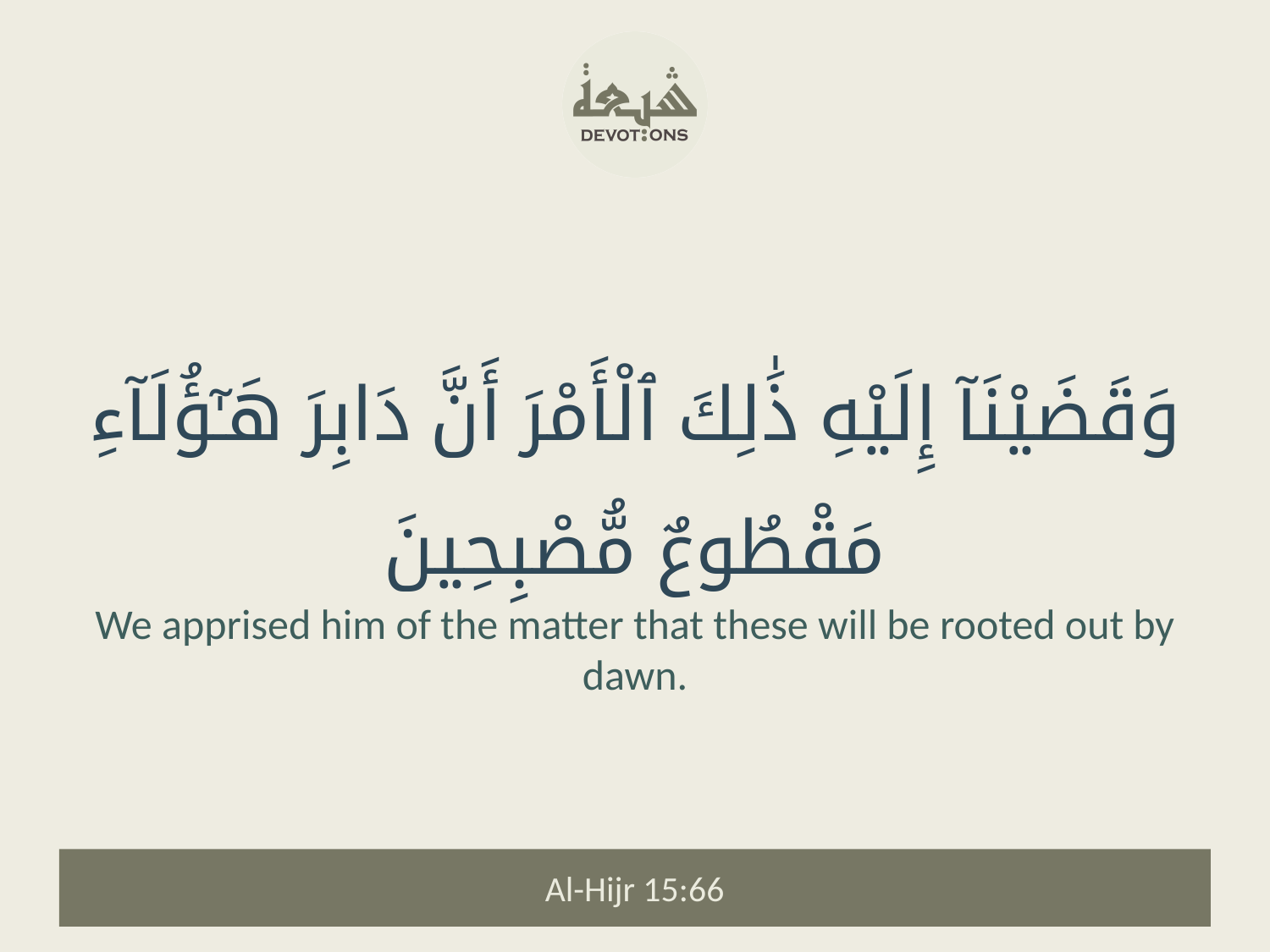

وَقَضَيْنَآ إِلَيْهِ ذَٰلِكَ ٱلْأَمْرَ أَنَّ دَابِرَ هَـٰٓؤُلَآءِ مَقْطُوعٌ مُّصْبِحِينَ
We apprised him of the matter that these will be rooted out by dawn.
Al-Hijr 15:66